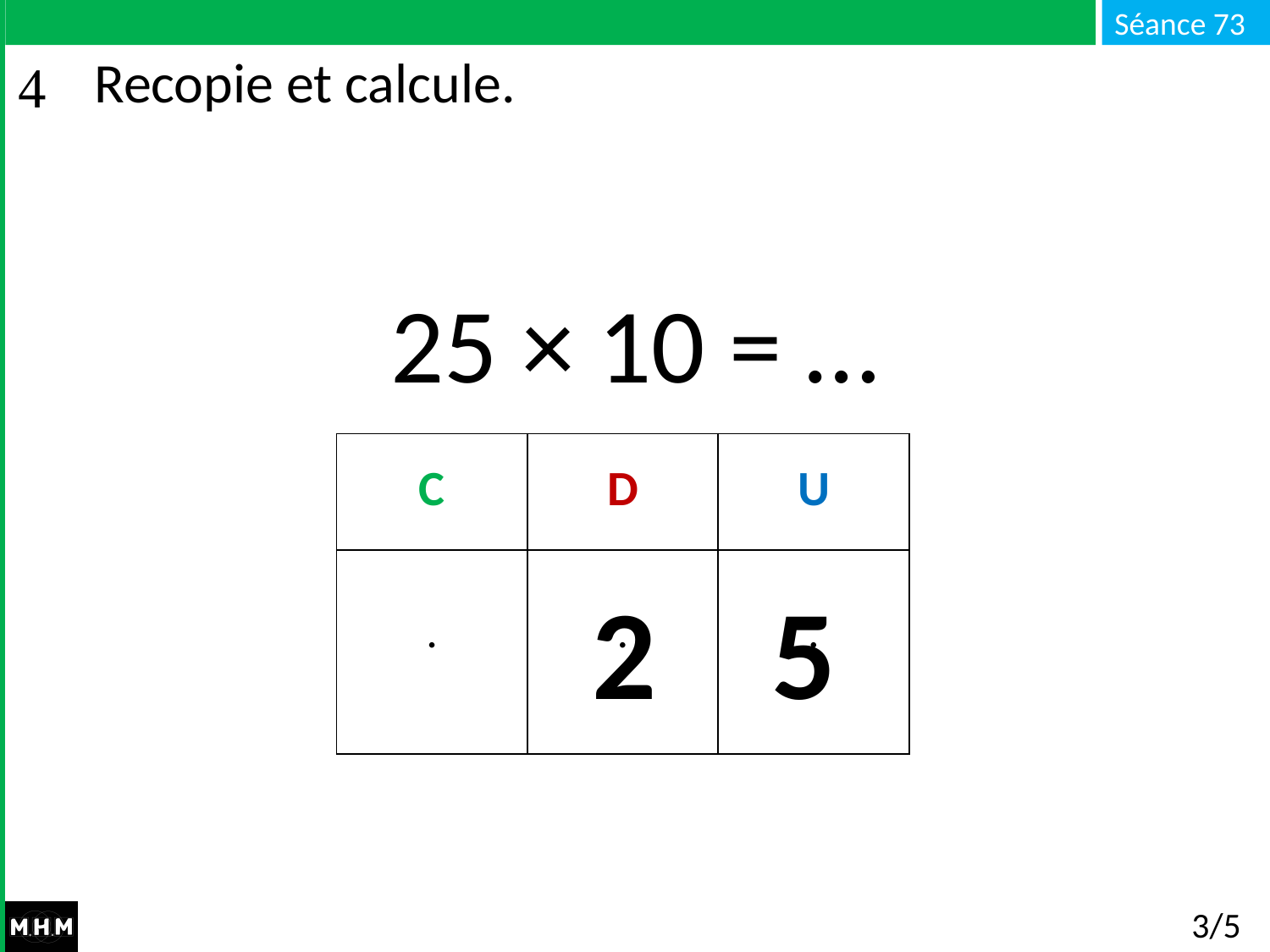

# Recopie et calcule.
25 × 10 = …
| C |
| --- |
| . |
| D |
| --- |
| . |
| U |
| --- |
| . |
2    5
3/5